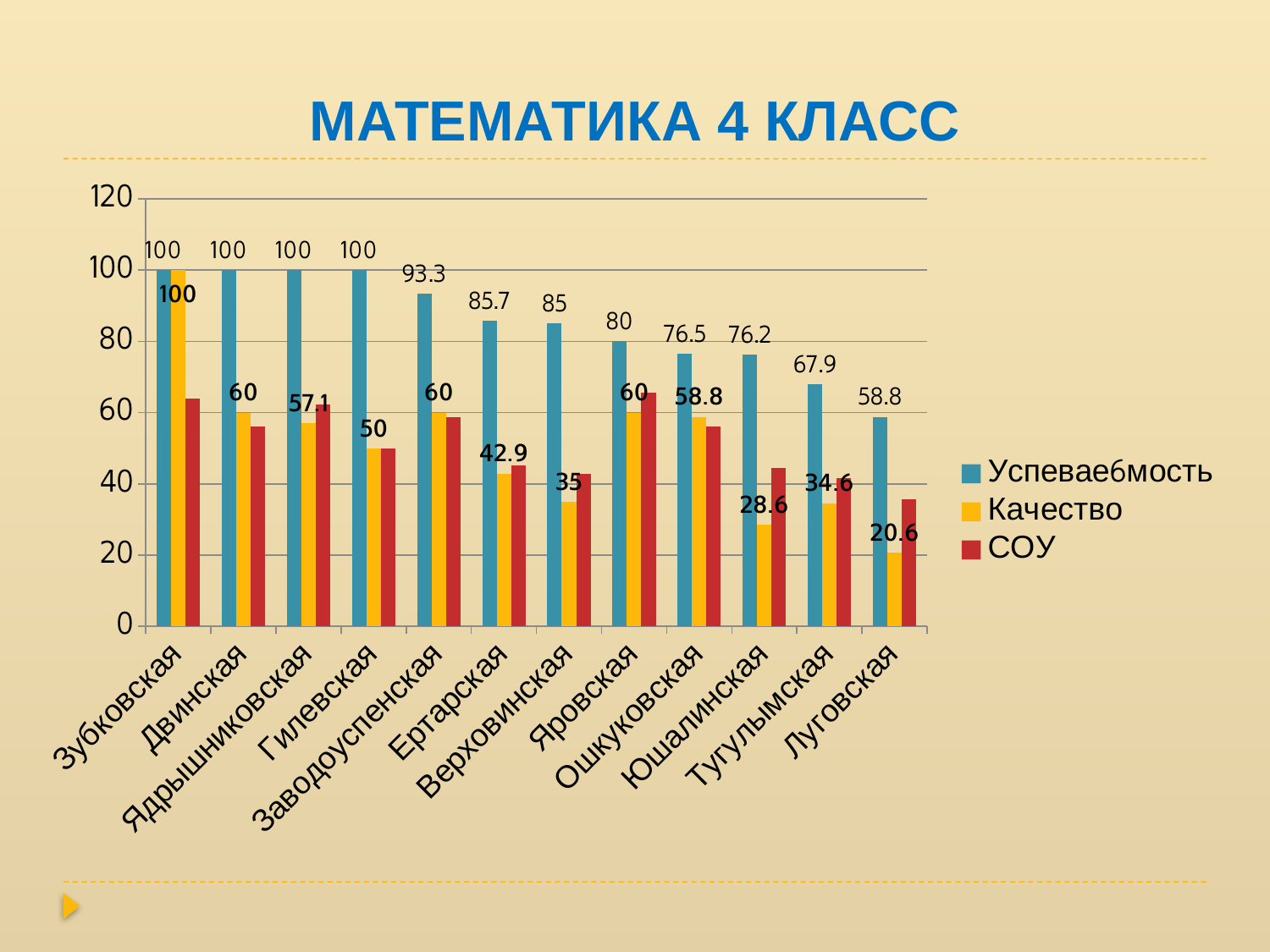

# МАТЕМАТИКА 4 КЛАСС

### Chart

| Category | Успевае6мость | Качество | СОУ |
|---|---|---|---|
| Зубковская | 100.0 | 100.0 | 64.0 |
| Двинская | 100.0 | 60.0 | 56.0 |
| Ядрышниковская | 100.0 | 57.1 | 62.3 |
| Гилевская | 100.0 | 50.0 | 50.0 |
| Заводоуспенская | 93.3 | 60.0 | 58.7 |
| Ертарская | 85.7 | 42.9 | 45.1 |
| Верховинская | 85.0 | 35.0 | 42.8 |
| Яровская | 80.0 | 60.0 | 65.6 |
| Ошкуковская | 76.5 | 58.8 | 56.2 |
| Юшалинская | 76.2 | 28.6 | 44.4 |
| Тугулымская | 67.9 | 34.6 | 41.5 |
| Луговская | 58.8 | 20.6 | 35.6 |